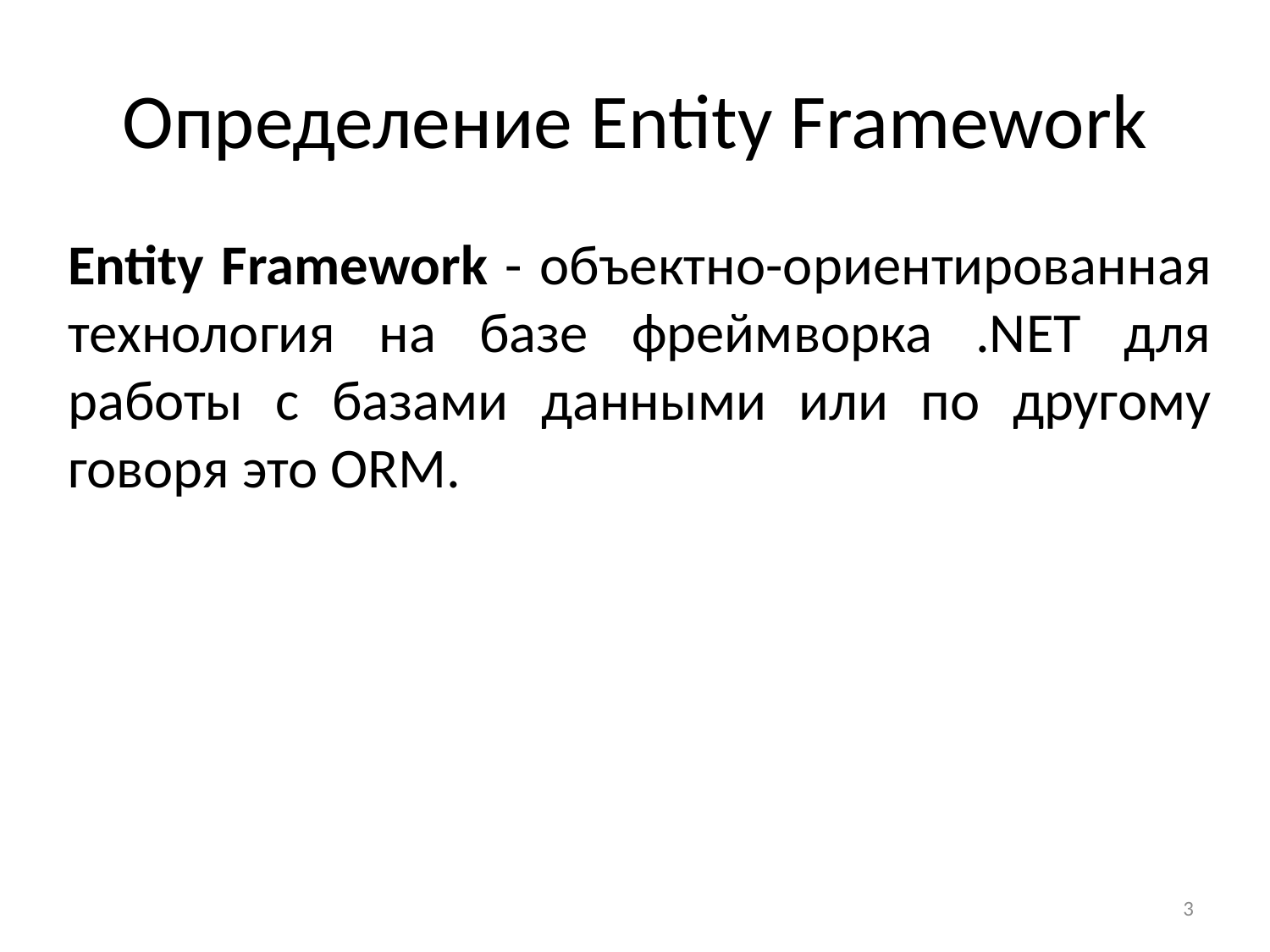

# Определение Entity Framework
Entity Framework - объектно-ориентированная технология на базе фреймворка .NET для работы с базами данными или по другому говоря это ORM.
3